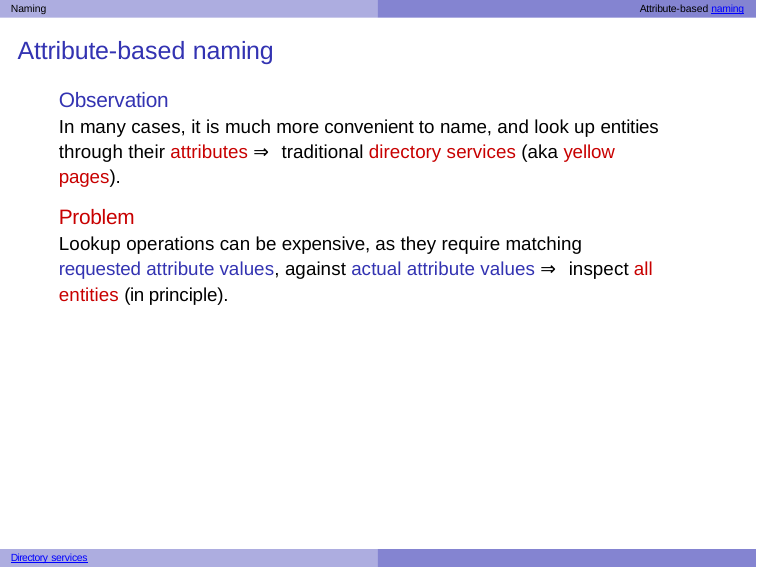

Naming	Attribute-based naming
# Attribute-based naming
Observation
In many cases, it is much more convenient to name, and look up entities through their attributes ⇒ traditional directory services (aka yellow pages).
Problem
Lookup operations can be expensive, as they require matching requested attribute values, against actual attribute values ⇒ inspect all entities (in principle).

Directory services